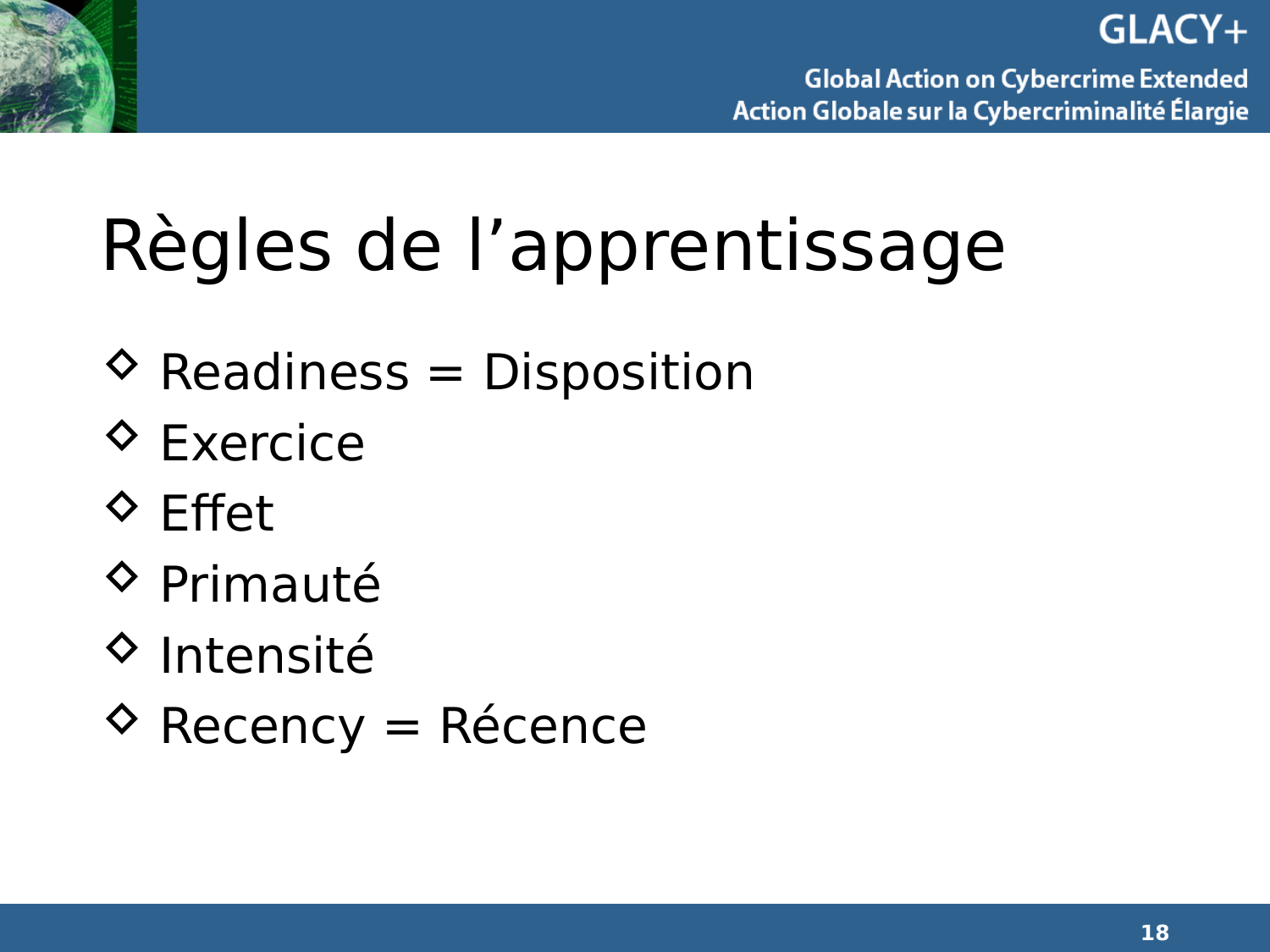

# Règles de l’apprentissage
 Readiness = Disposition
 Exercice
 Effet
 Primauté
 Intensité
 Recency = Récence

18